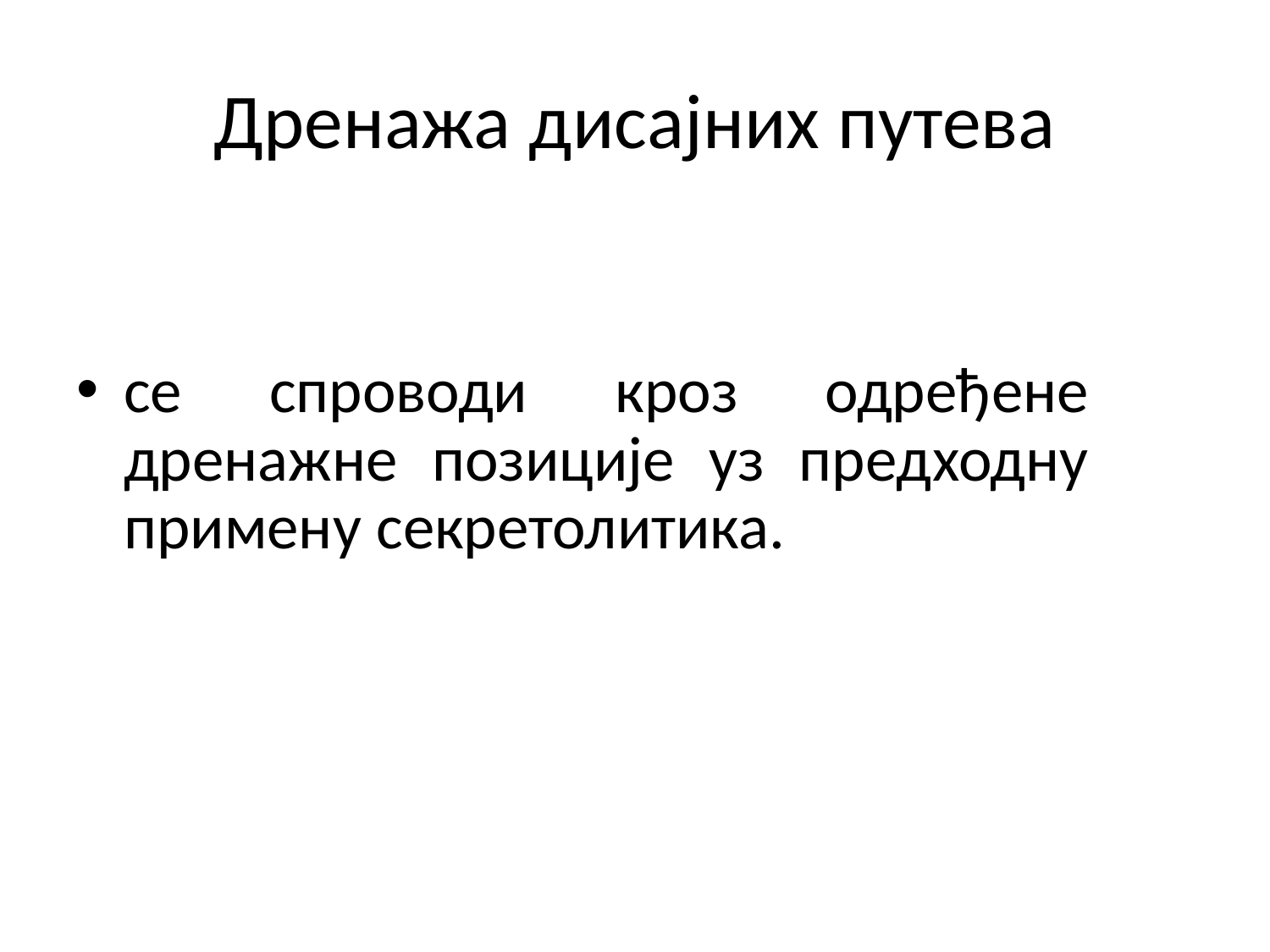

# Дренажа дисајних путева
се спроводи кроз одређене дренажне позиције уз предходну примену секретолитика.